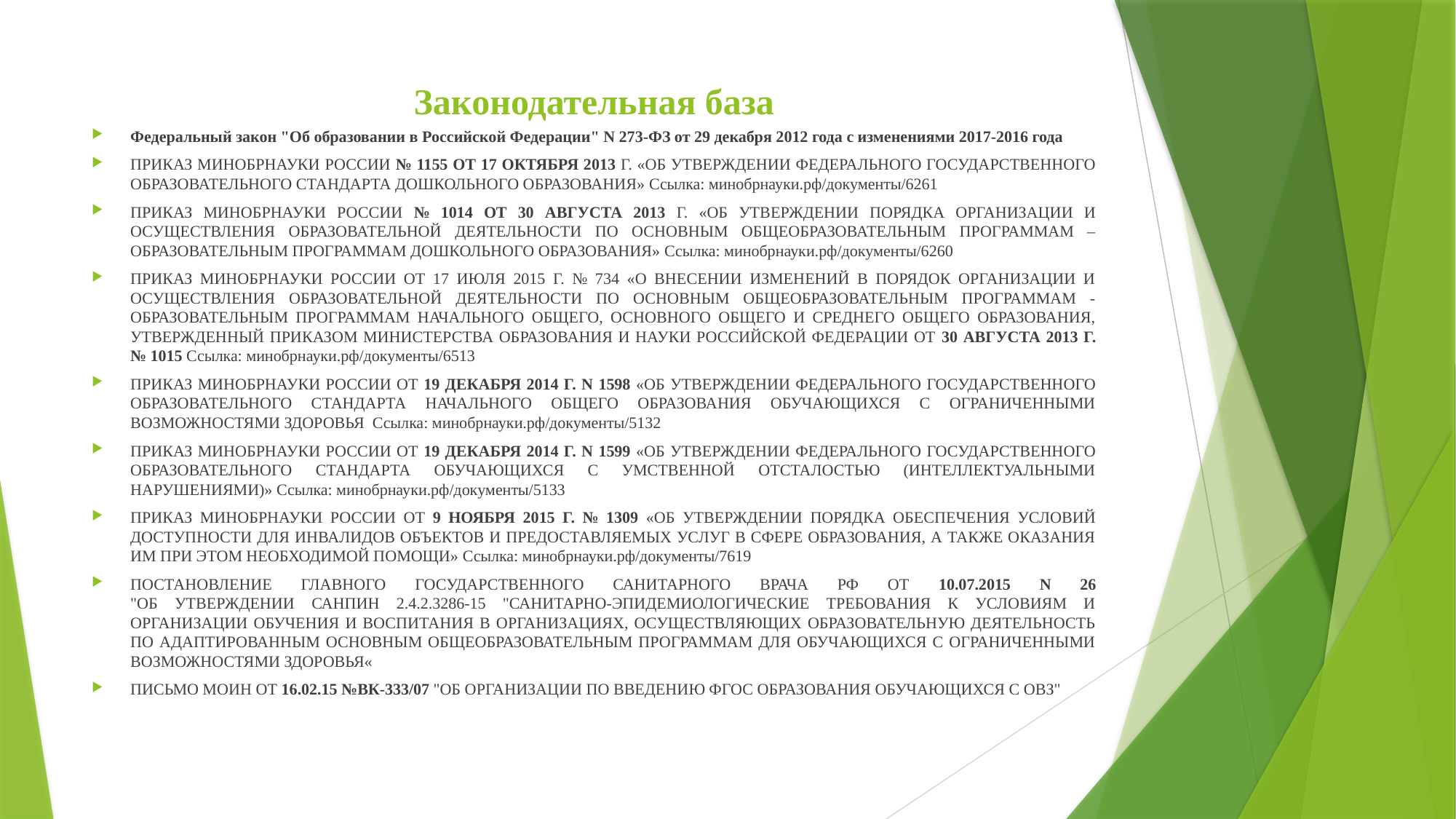

# Законодательная база
Федеральный закон "Об образовании в Российской Федерации" N 273-ФЗ от 29 декабря 2012 года с изменениями 2017-2016 года
ПРИКАЗ МИНОБРНАУКИ РОССИИ № 1155 ОТ 17 ОКТЯБРЯ 2013 Г. «ОБ УТВЕРЖДЕНИИ ФЕДЕРАЛЬНОГО ГОСУДАРСТВЕННОГО ОБРАЗОВАТЕЛЬНОГО СТАНДАРТА ДОШКОЛЬНОГО ОБРАЗОВАНИЯ» Ссылка: минобрнауки.рф/документы/6261
ПРИКАЗ МИНОБРНАУКИ РОССИИ № 1014 ОТ 30 АВГУСТА 2013 Г. «ОБ УТВЕРЖДЕНИИ ПОРЯДКА ОРГАНИЗАЦИИ И ОСУЩЕСТВЛЕНИЯ ОБРАЗОВАТЕЛЬНОЙ ДЕЯТЕЛЬНОСТИ ПО ОСНОВНЫМ ОБЩЕОБРАЗОВАТЕЛЬНЫМ ПРОГРАММАМ – ОБРАЗОВАТЕЛЬНЫМ ПРОГРАММАМ ДОШКОЛЬНОГО ОБРАЗОВАНИЯ» Ссылка: минобрнауки.рф/документы/6260
ПРИКАЗ МИНОБРНАУКИ РОССИИ ОТ 17 ИЮЛЯ 2015 Г. № 734 «О ВНЕСЕНИИ ИЗМЕНЕНИЙ В ПОРЯДОК ОРГАНИЗАЦИИ И ОСУЩЕСТВЛЕНИЯ ОБРАЗОВАТЕЛЬНОЙ ДЕЯТЕЛЬНОСТИ ПО ОСНОВНЫМ ОБЩЕОБРАЗОВАТЕЛЬНЫМ ПРОГРАММАМ - ОБРАЗОВАТЕЛЬНЫМ ПРОГРАММАМ НАЧАЛЬНОГО ОБЩЕГО, ОСНОВНОГО ОБЩЕГО И СРЕДНЕГО ОБЩЕГО ОБРАЗОВАНИЯ, УТВЕРЖДЕННЫЙ ПРИКАЗОМ МИНИСТЕРСТВА ОБРАЗОВАНИЯ И НАУКИ РОССИЙСКОЙ ФЕДЕРАЦИИ ОТ 30 АВГУСТА 2013 Г. № 1015 Ссылка: минобрнауки.рф/документы/6513
Приказ Минобрнауки России от 19 декабря 2014 г. N 1598 «Об утверждении федерального государственного образовательного стандарта начального общего образования обучающихся с ограниченными возможностями здоровья  Ссылка: минобрнауки.рф/документы/5132
Приказ Минобрнауки России от 19 декабря 2014 г. N 1599 «Об утверждении федерального государственного образовательного стандарта обучающихся с умственной отсталостью (интеллектуальными нарушениями)» Ссылка: минобрнауки.рф/документы/5133
ПРИКАЗ МИНОБРНАУКИ РОССИИ ОТ 9 НОЯБРЯ 2015 Г. № 1309 «ОБ УТВЕРЖДЕНИИ ПОРЯДКА ОБЕСПЕЧЕНИЯ УСЛОВИЙ ДОСТУПНОСТИ ДЛЯ ИНВАЛИДОВ ОБЪЕКТОВ И ПРЕДОСТАВЛЯЕМЫХ УСЛУГ В СФЕРЕ ОБРАЗОВАНИЯ, А ТАКЖЕ ОКАЗАНИЯ ИМ ПРИ ЭТОМ НЕОБХОДИМОЙ ПОМОЩИ» Ссылка: минобрнауки.рф/документы/7619
Постановление Главного государственного санитарного врача РФ от 10.07.2015 N 26
"Об утверждении СанПиН 2.4.2.3286-15 "Санитарно-эпидемиологические требования к условиям и организации обучения и воспитания в организациях, осуществляющих образовательную деятельность по адаптированным основным общеобразовательным программам для обучающихся с ограниченными возможностями здоровья«
Письмо МОиН от 16.02.15 №ВК-333/07 "Об организации по введению ФГОС образования обучающихся с ОВЗ"